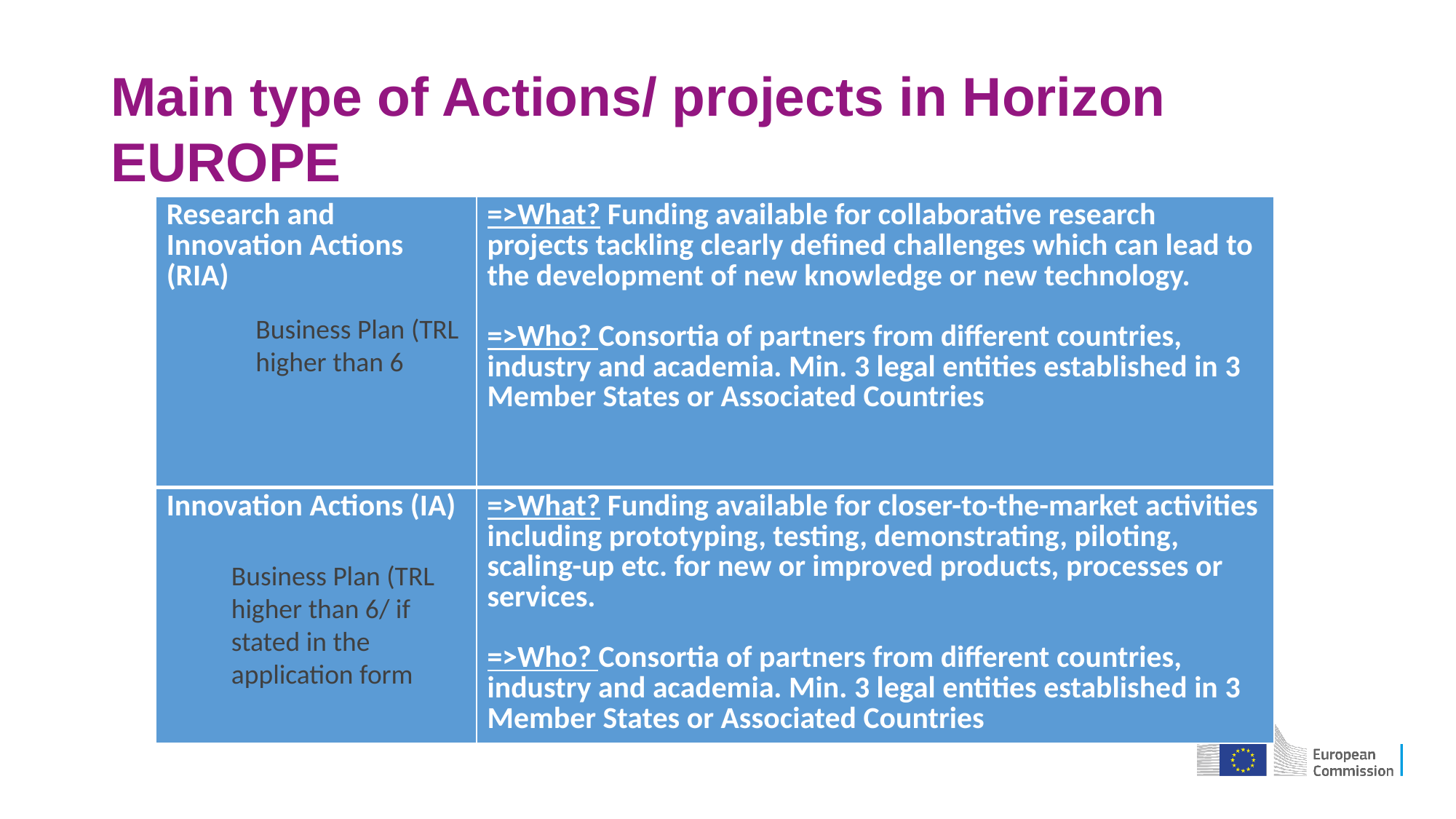

# Main type of Actions/ projects in Horizon EUROPE
| Research and Innovation Actions (RIA) | =>What? Funding available for collaborative research projects tackling clearly defined challenges which can lead to the development of new knowledge or new technology.  =>Who? Consortia of partners from different countries, industry and academia. Min. 3 legal entities established in 3 Member States or Associated Countries |
| --- | --- |
| Innovation Actions (IA) | =>What? Funding available for closer-to-the-market activities including prototyping, testing, demonstrating, piloting, scaling-up etc. for new or improved products, processes or services.  =>Who? Consortia of partners from different countries, industry and academia. Min. 3 legal entities established in 3 Member States or Associated Countries |

Business Plan (TRL higher than 6
Business Plan (TRL higher than 6/ if stated in the application form